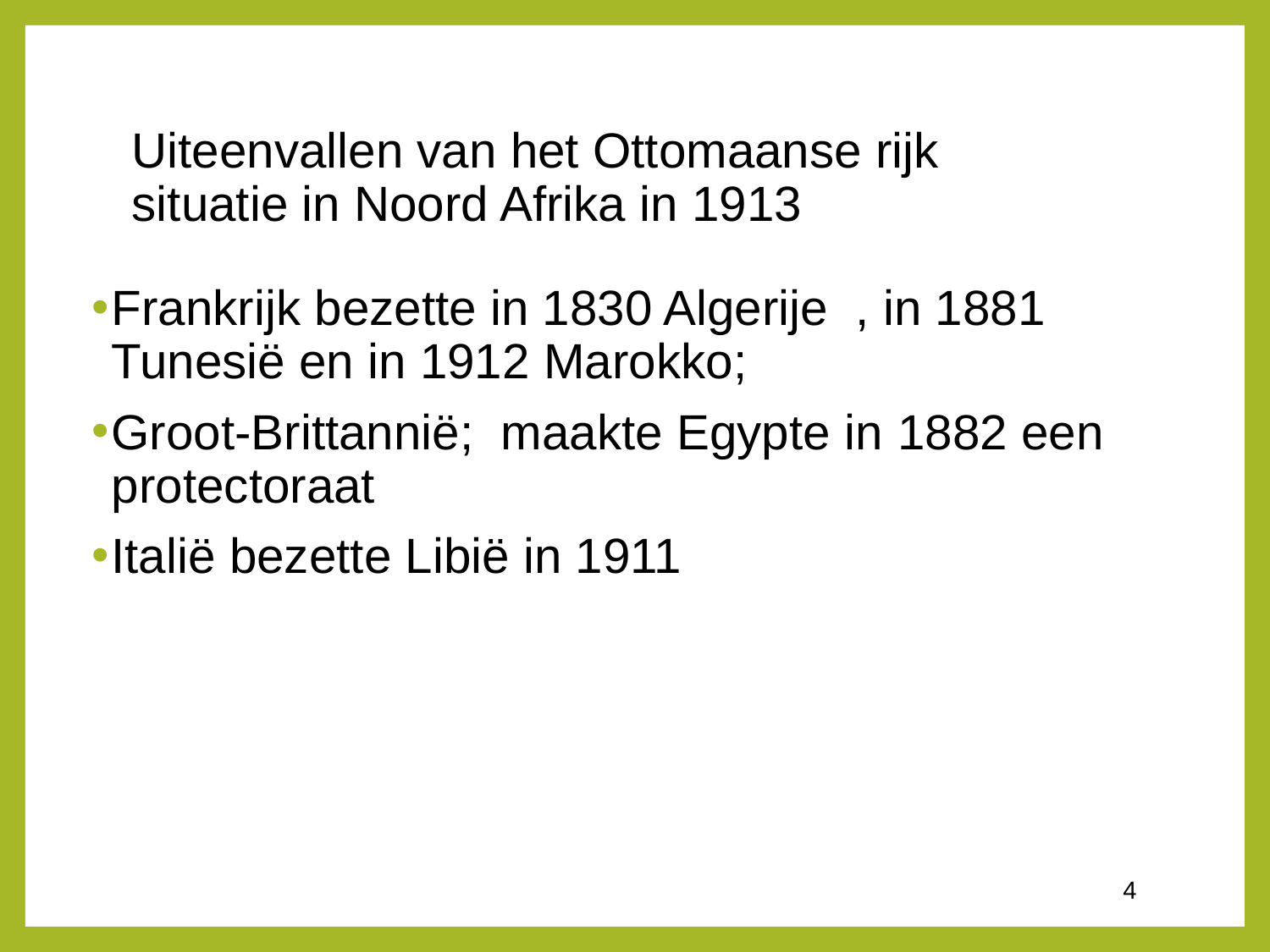

# Uiteenvallen van het Ottomaanse rijk situatie in Noord Afrika in 1913
Frankrijk bezette in 1830 Algerije  , in 1881 Tunesië en in 1912 Marokko;
Groot-Brittannië;  maakte Egypte in 1882 een protectoraat
Italië bezette Libië in 1911

4